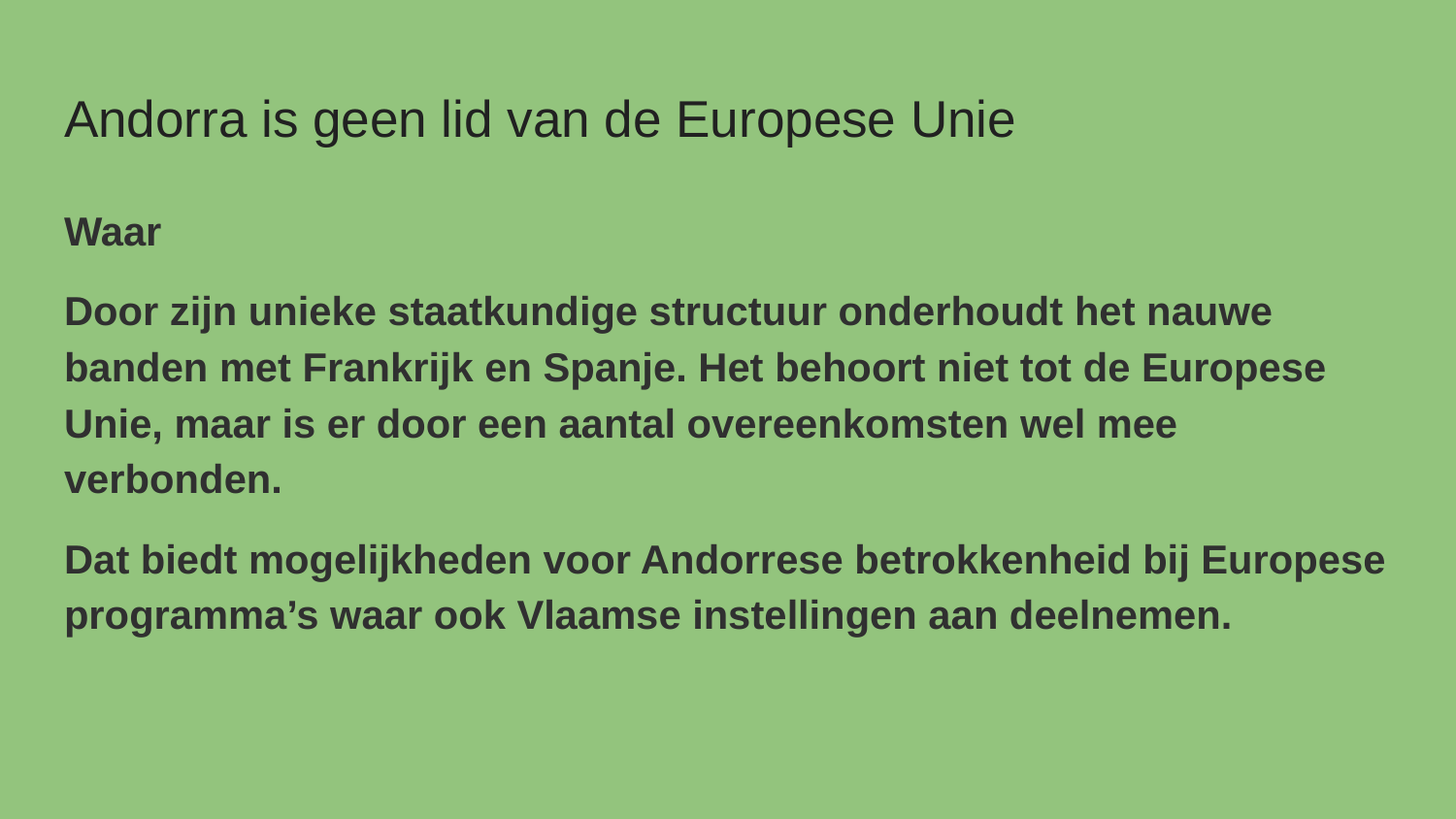

# Andorra is geen lid van de Europese Unie
Waar
Door zijn unieke staatkundige structuur onderhoudt het nauwe banden met Frankrijk en Spanje. Het behoort niet tot de Europese Unie, maar is er door een aantal overeenkomsten wel mee verbonden.
Dat biedt mogelijkheden voor Andorrese betrokkenheid bij Europese programma’s waar ook Vlaamse instellingen aan deelnemen.